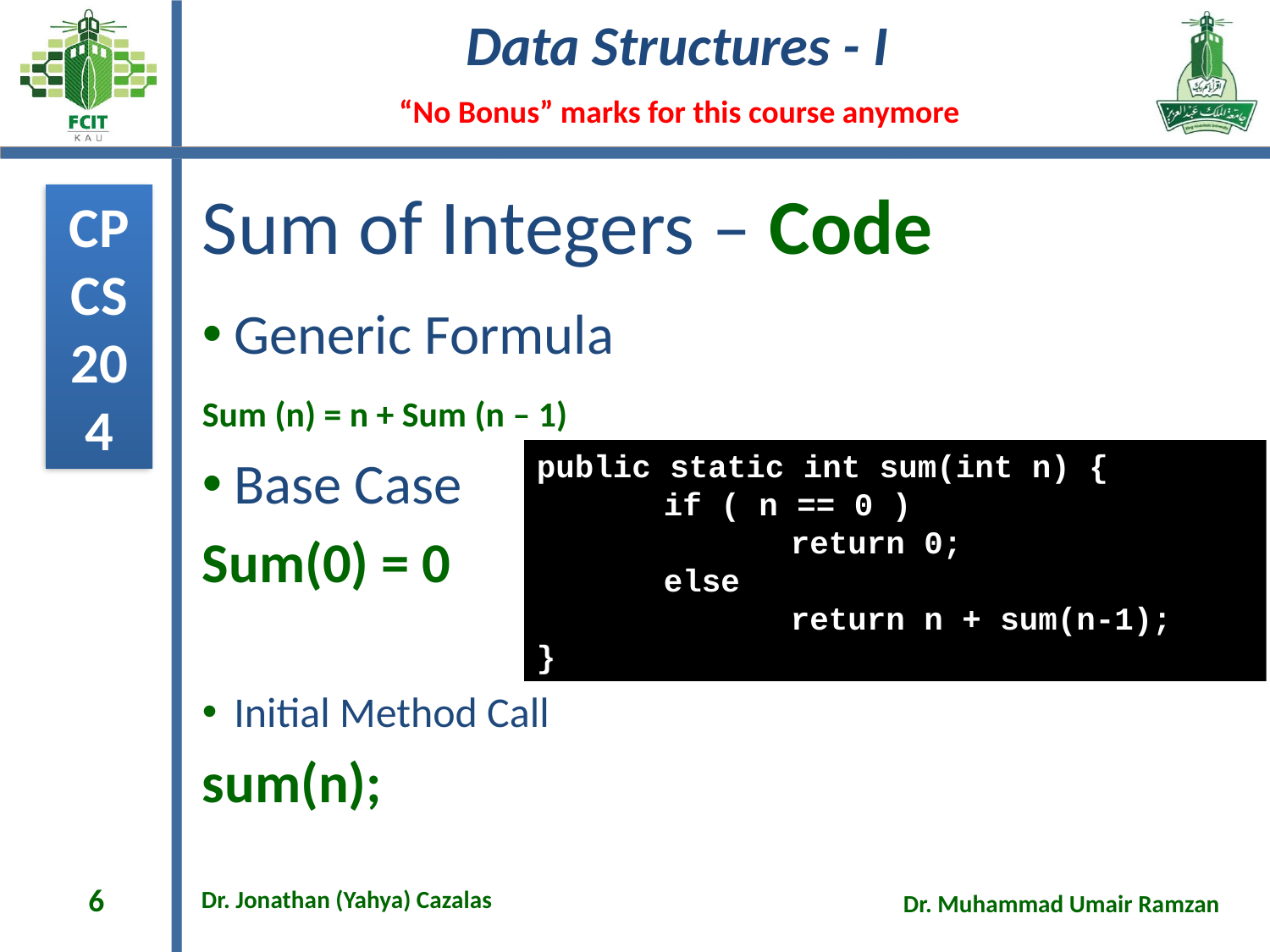

# Sum of Integers – Code
Generic Formula
Sum (n) = n + Sum (n – 1)
Base Case
Sum(0) = 0

Initial Method Call
sum(n);
public static int sum(int n) {
	if ( n == 0 )
		return 0;
	else
		return n + sum(n-1);
}
6